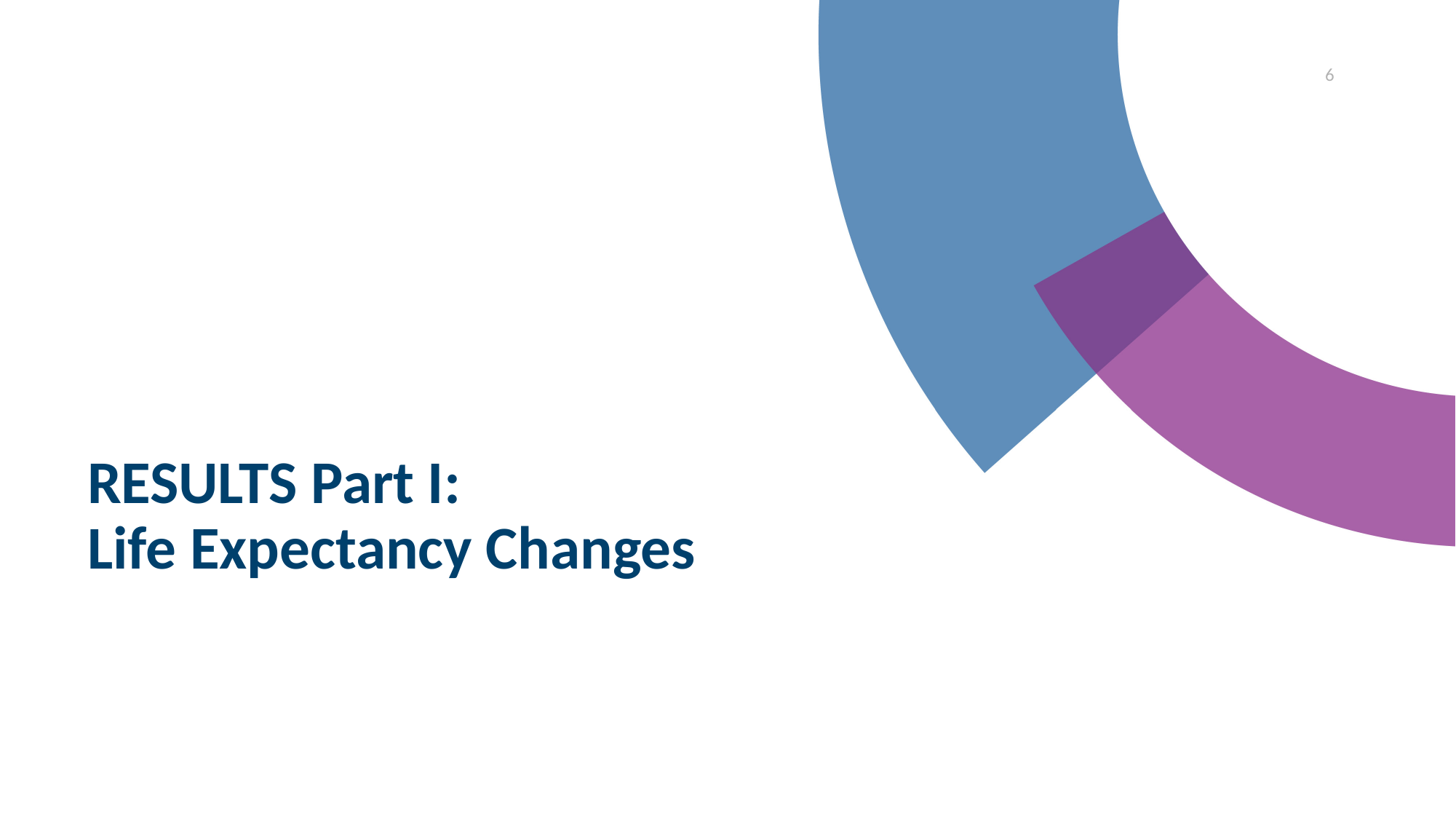

6
# RESULTS Part I: Life Expectancy Changes